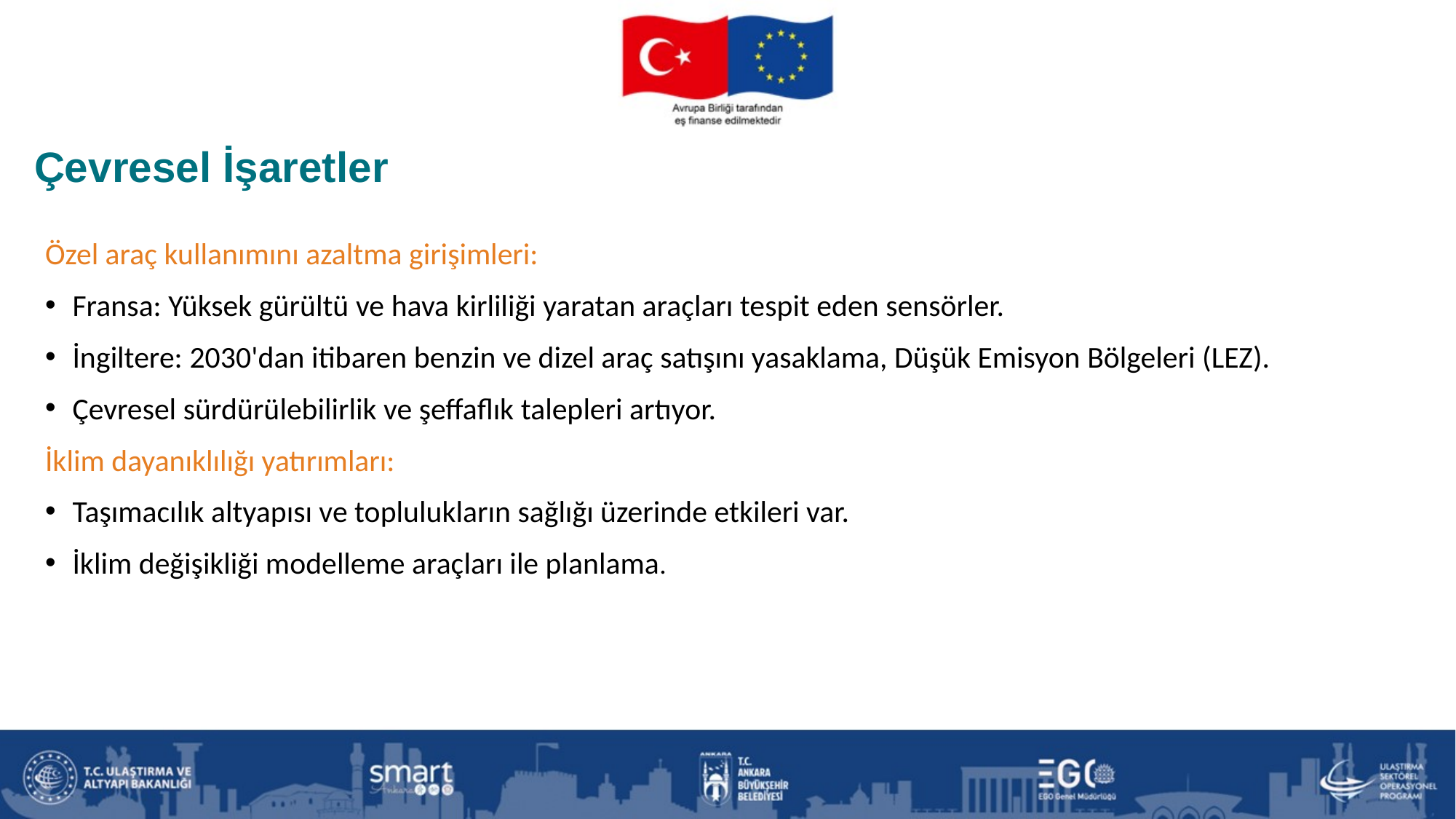

Çevresel İşaretler

Özel araç kullanımını azaltma girişimleri:
Fransa: Yüksek gürültü ve hava kirliliği yaratan araçları tespit eden sensörler.
İngiltere: 2030'dan itibaren benzin ve dizel araç satışını yasaklama, Düşük Emisyon Bölgeleri (LEZ).
Çevresel sürdürülebilirlik ve şeffaflık talepleri artıyor.
İklim dayanıklılığı yatırımları:
Taşımacılık altyapısı ve toplulukların sağlığı üzerinde etkileri var.
İklim değişikliği modelleme araçları ile planlama.